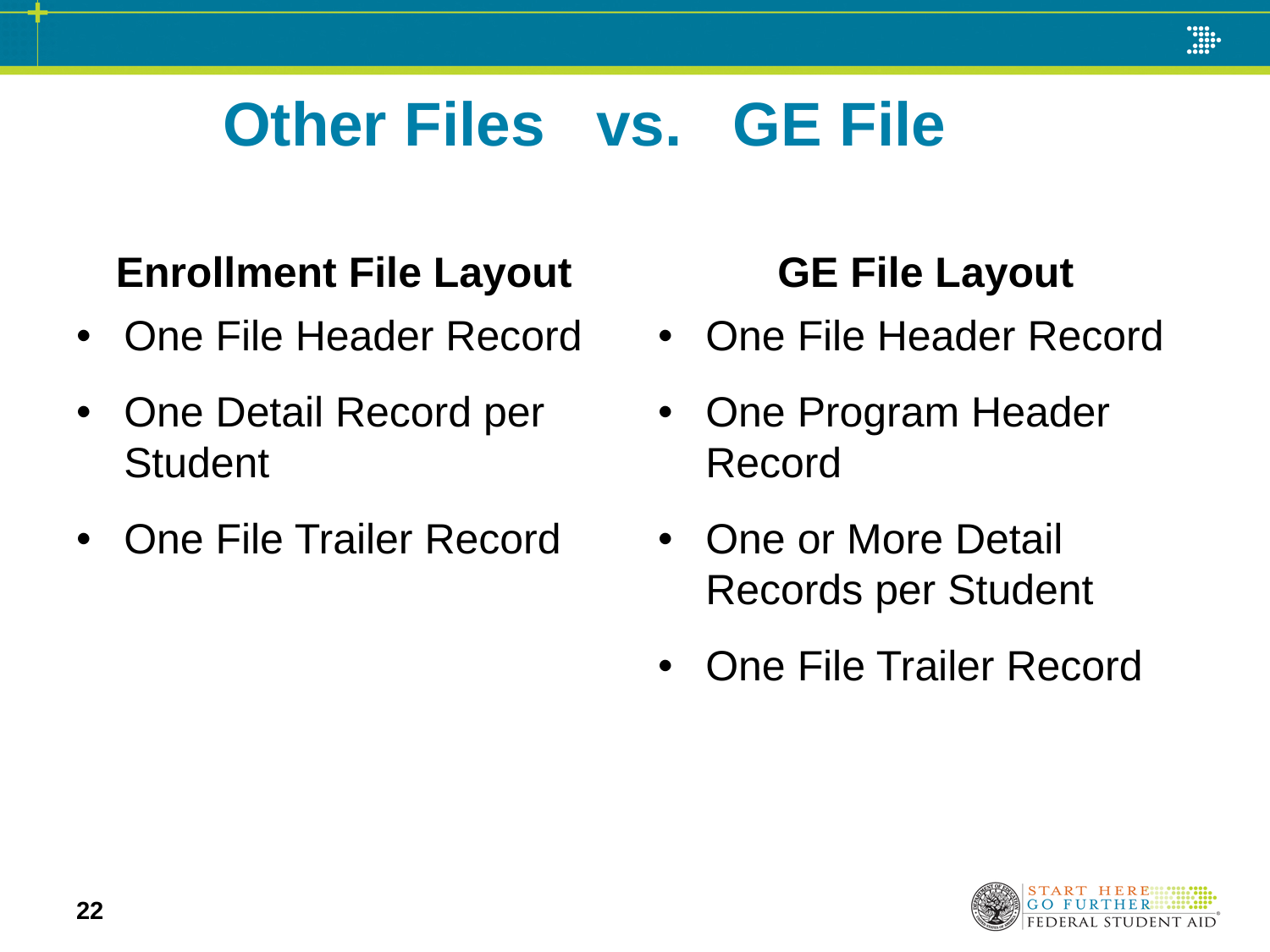

# Other Files   vs.   GE File
Enrollment File Layout
GE File Layout
One File Header Record
One Detail Record per Student
One File Trailer Record
One File Header Record
One Program Header Record
One or More Detail Records per Student
One File Trailer Record
22